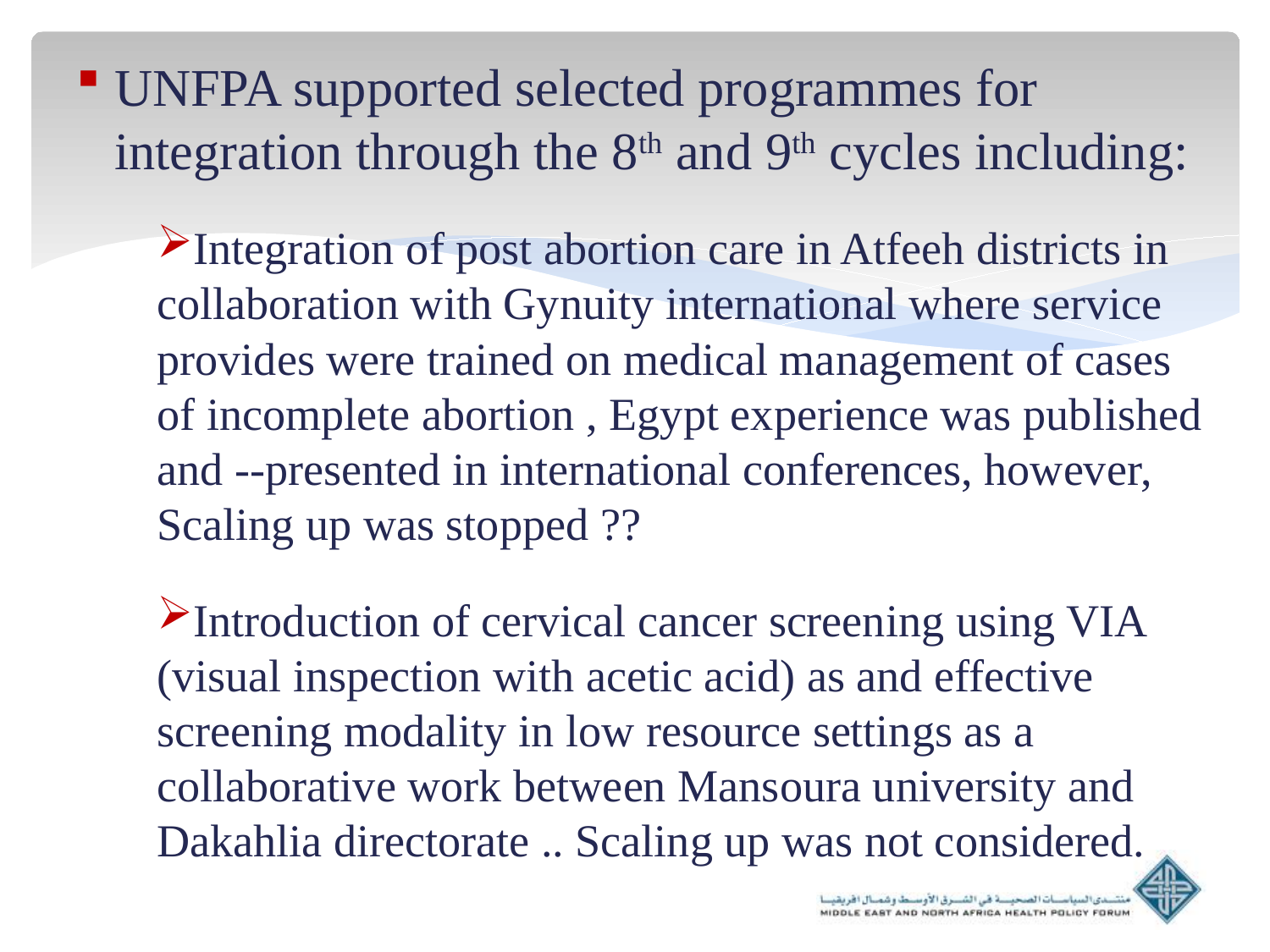

UNFPA supported selected programmes for integration through the 8th and 9th cycles including:

Integration of post abortion care in Atfeeh districts in collaboration with Gynuity international where service provides were trained on medical management of cases of incomplete abortion , Egypt experience was published and --presented in international conferences, however, Scaling up was stopped ??

Introduction of cervical cancer screening using VIA (visual inspection with acetic acid) as and effective screening modality in low resource settings as a collaborative work between Mansoura university and Dakahlia directorate .. Scaling up was not considered.